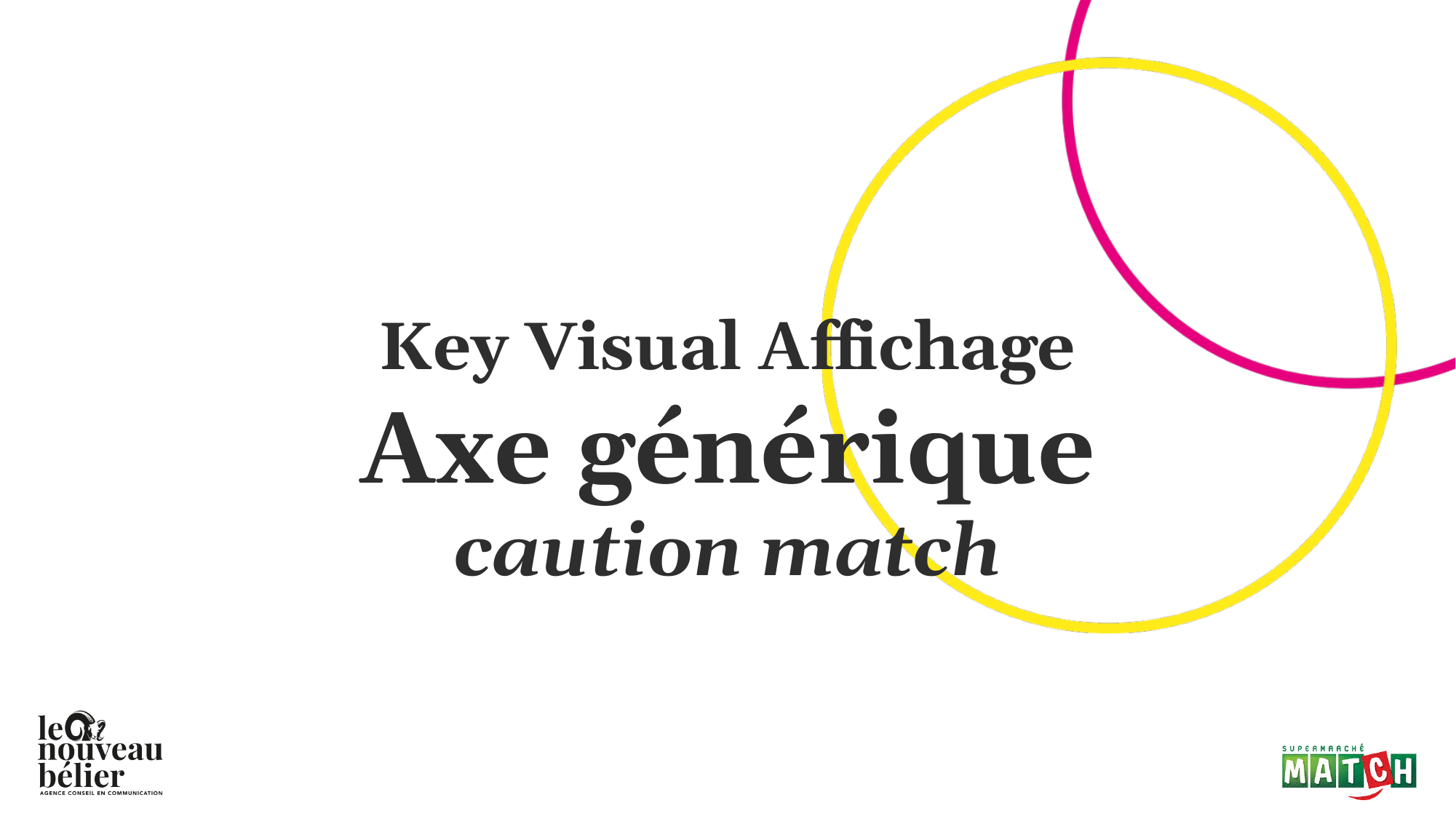

# Key Visual Affichage Axe générique caution match